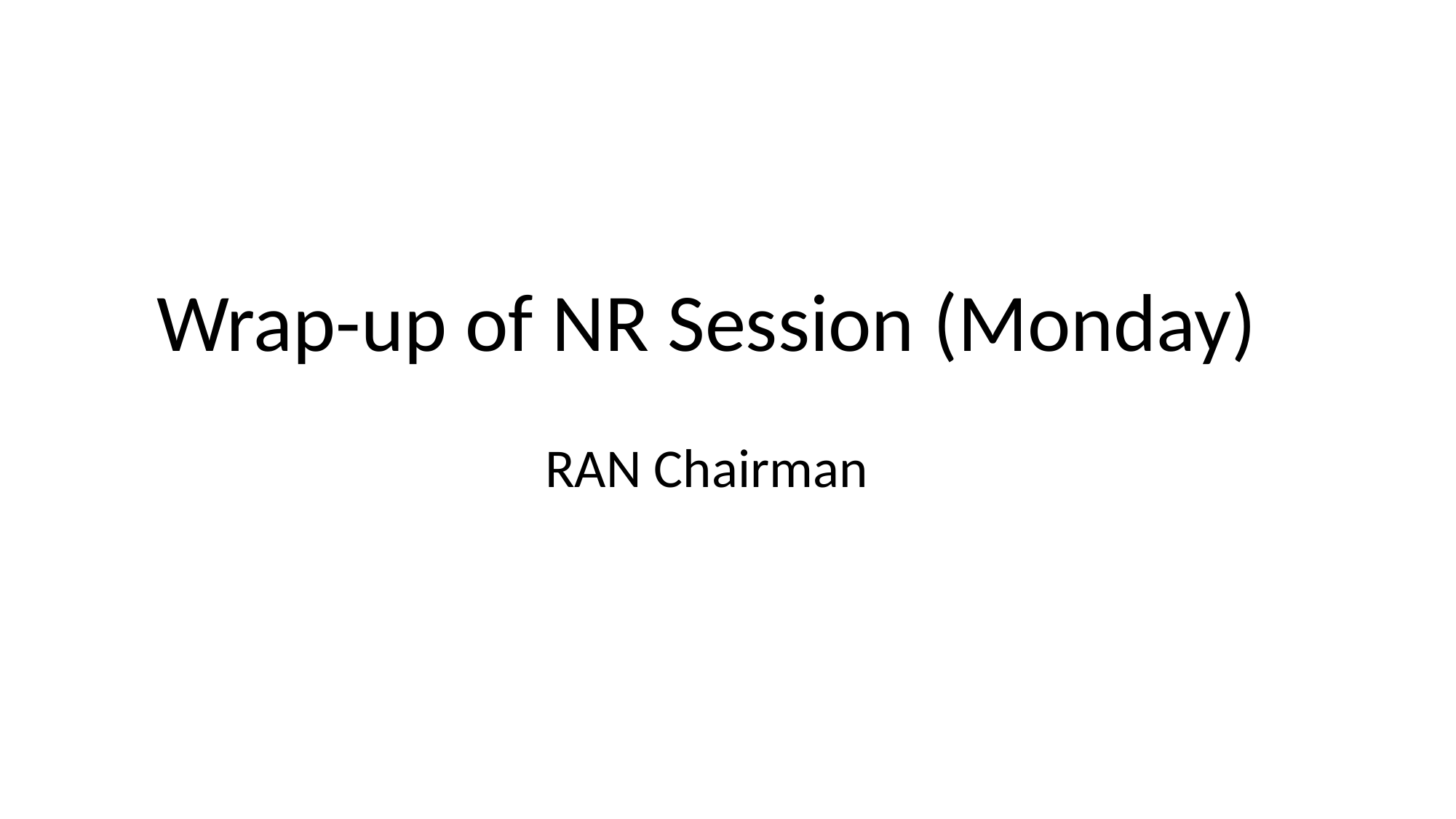

Wrap-up of NR Session (Monday)

RAN Chairman